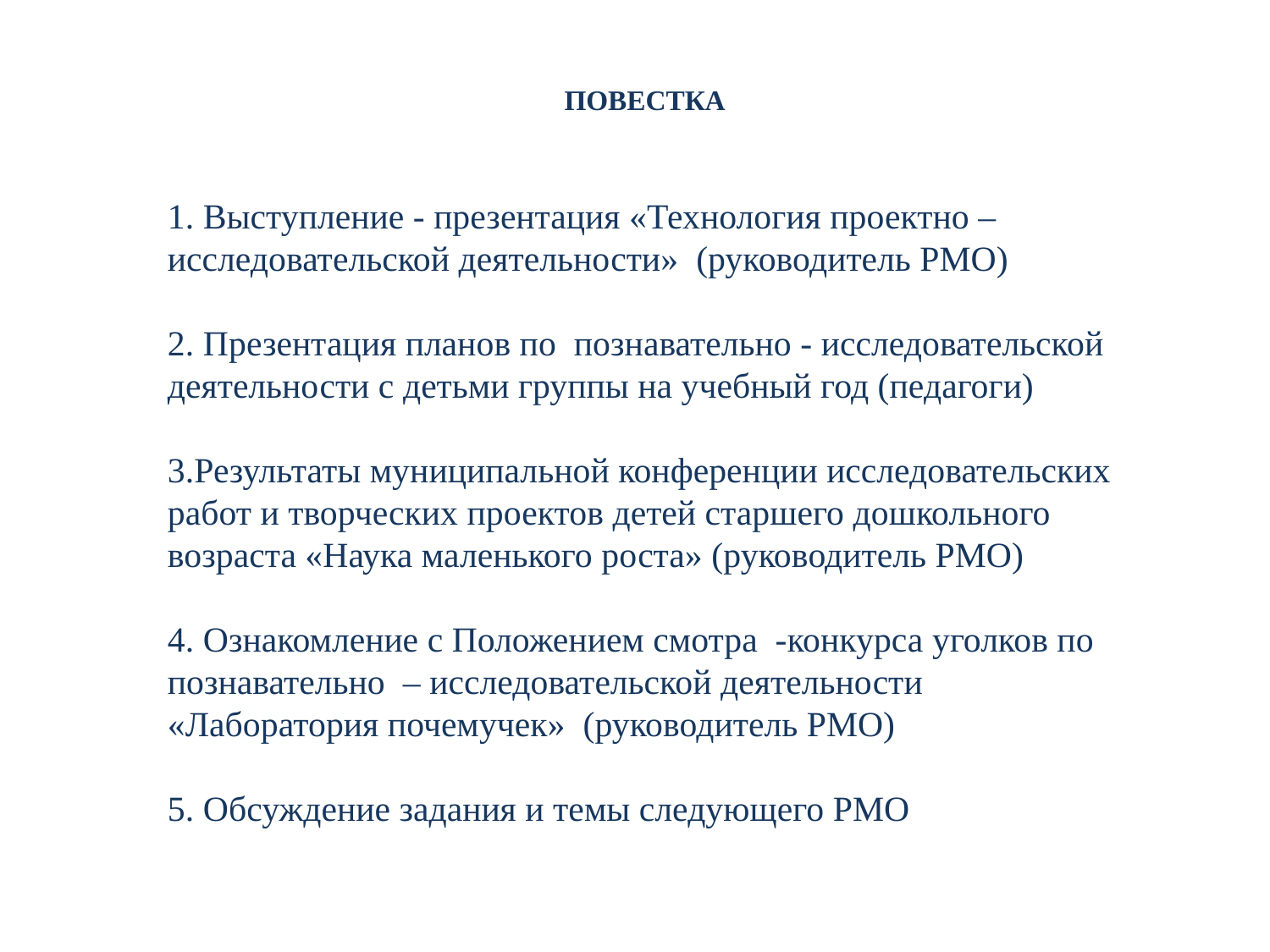

# Повестка
1. Выступление - презентация «Технология проектно –
исследовательской деятельности»  (руководитель РМО)

2. Презентация планов по  познавательно - исследовательской деятельности с детьми группы на учебный год (педагоги)

3.Результаты муниципальной конференции исследовательских работ и творческих проектов детей старшего дошкольного возраста «Наука маленького роста» (руководитель РМО)

4. Ознакомление с Положением смотра  -конкурса уголков по  познавательно  – исследовательской деятельности «Лаборатория почемучек»  (руководитель РМО)

5. Обсуждение задания и темы следующего РМО